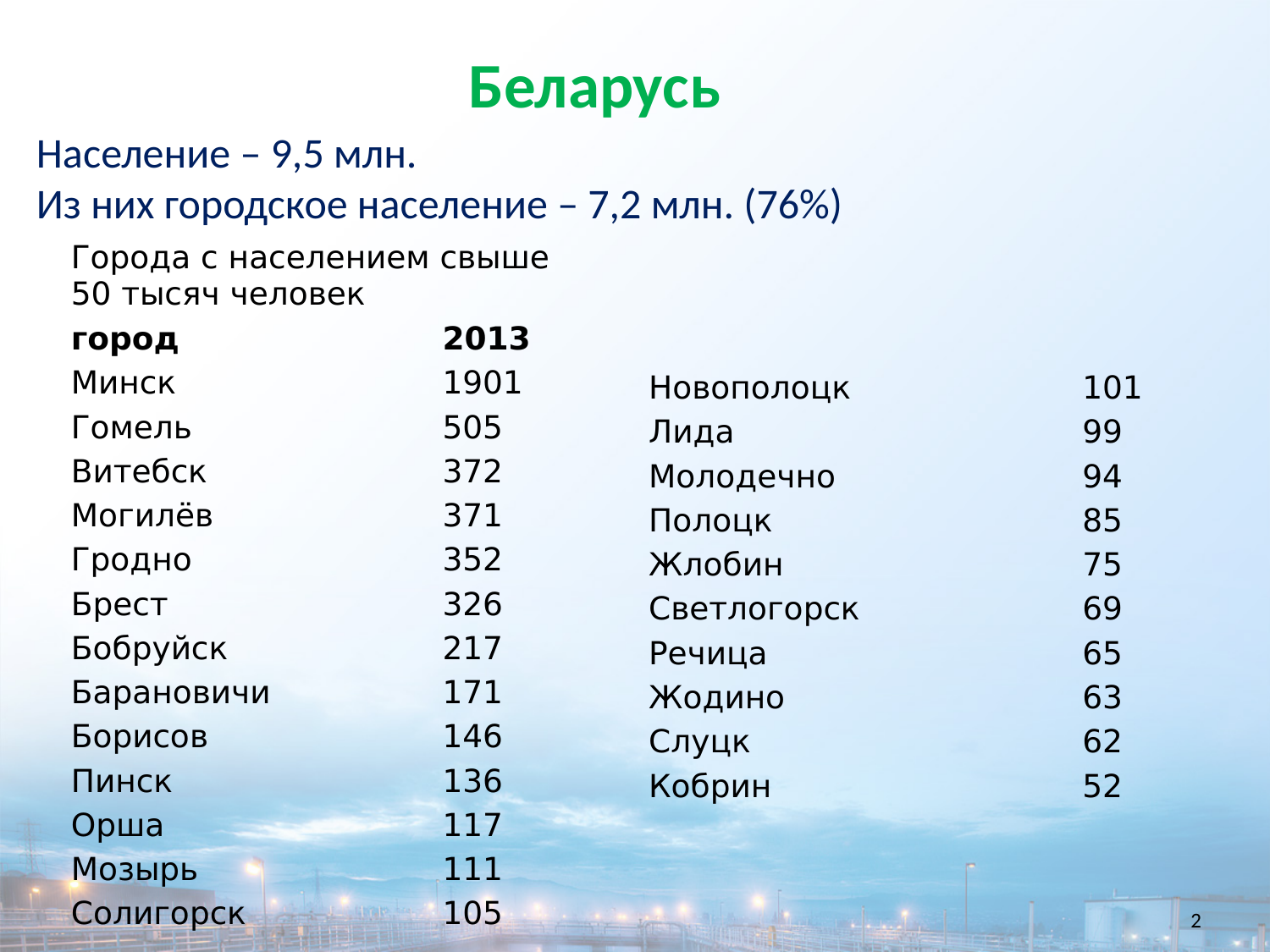

Беларусь
Население – 9,5 млн.
Из них городское население – 7,2 млн. (76%)
| Города с населением свыше 50 тысяч человек |  |
| --- | --- |
| город | 2013 |
| Минск | 1901 |
| Гомель | 505 |
| Витебск | 372 |
| Могилёв | 371 |
| Гродно | 352 |
| Брест | 326 |
| Бобруйск | 217 |
| Барановичи | 171 |
| Борисов | 146 |
| Пинск | 136 |
| Орша | 117 |
| Мозырь | 111 |
| Солигорск | 105 |
| Новополоцк | 101 |
| --- | --- |
| Лида | 99 |
| Молодечно | 94 |
| Полоцк | 85 |
| Жлобин | 75 |
| Светлогорск | 69 |
| Речица | 65 |
| Жодино | 63 |
| Слуцк | 62 |
| Кобрин | 52 |
2